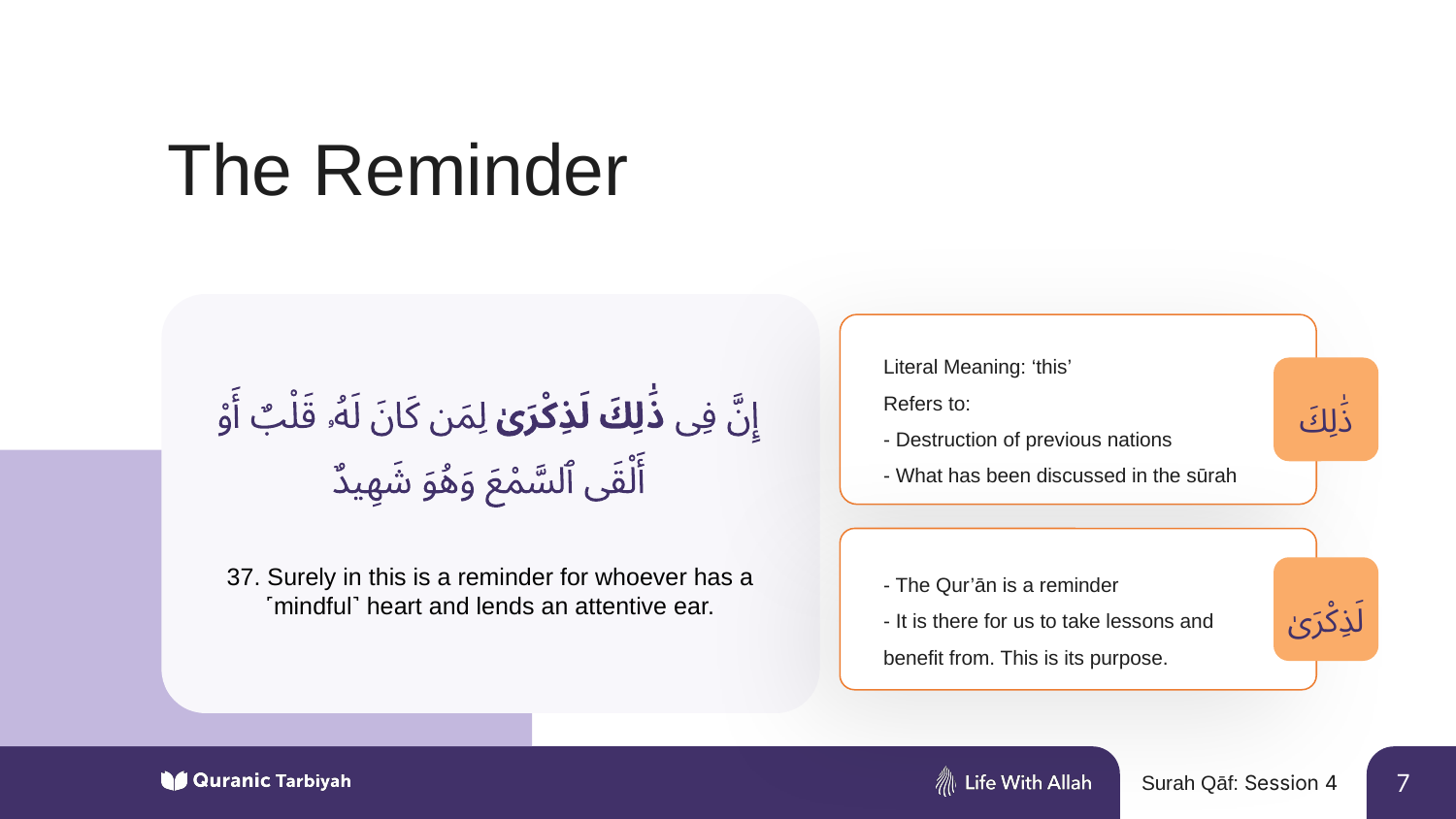

The Reminder

Literal Meaning: ‘this’
Refers to:
- Destruction of previous nations
- What has been discussed in the sūrah
ذَٰلِكَ

- The Qur’ān is a reminder
- It is there for us to take lessons and benefit from. This is its purpose.
لَذِكْرَىٰ
37. Surely in this is a reminder for whoever has a ˹mindful˺ heart and lends an attentive ear.